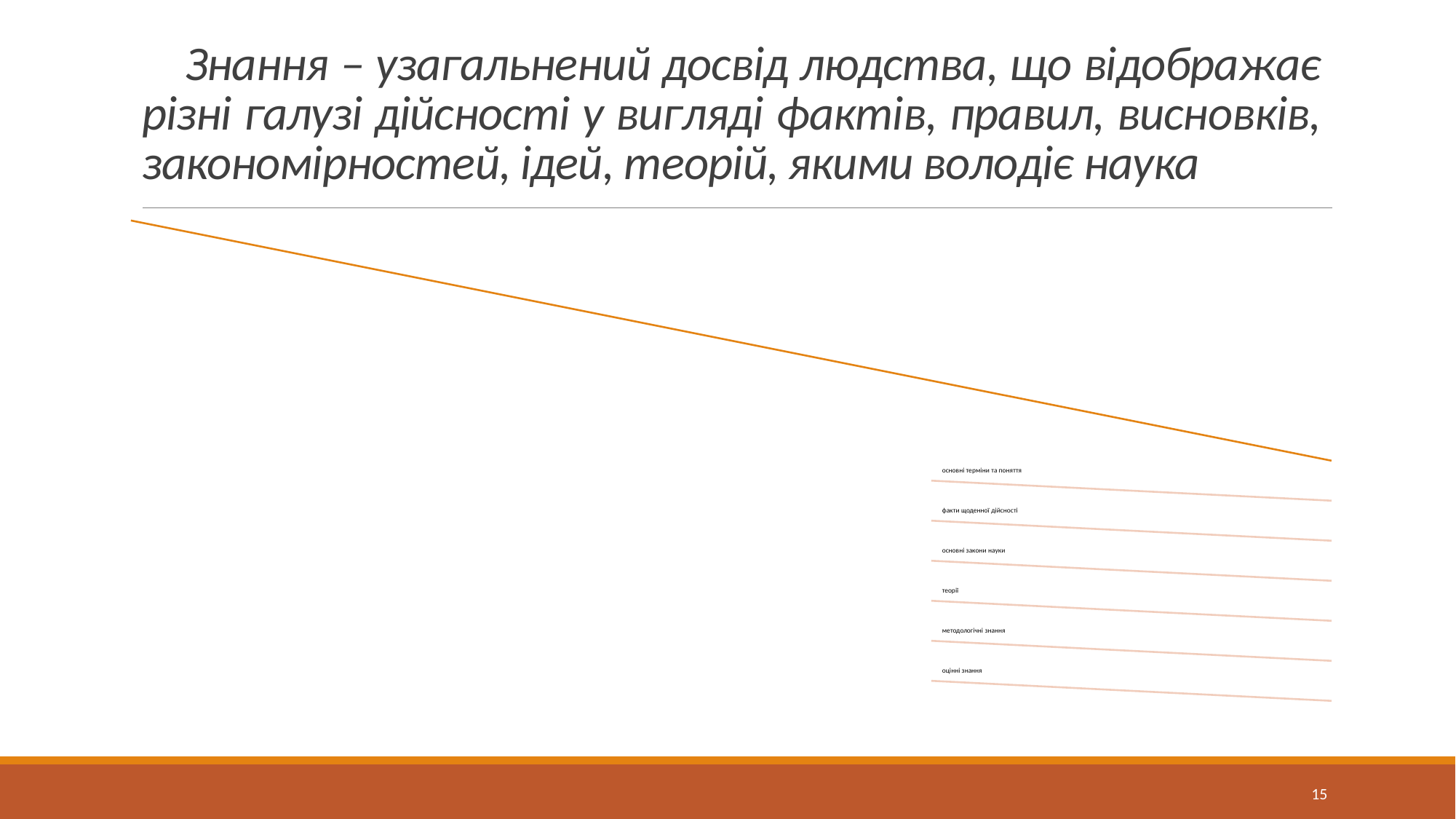

# Знання – узагальнений досвід людства, що відображає різні галузі дійсності у вигляді фактів, правил, висновків, закономірностей, ідей, теорій, якими володіє наука
основні терміни та поняття
факти щоденної дійсності
основні закони науки
теорії
методологічні знання
оцінні знання
15